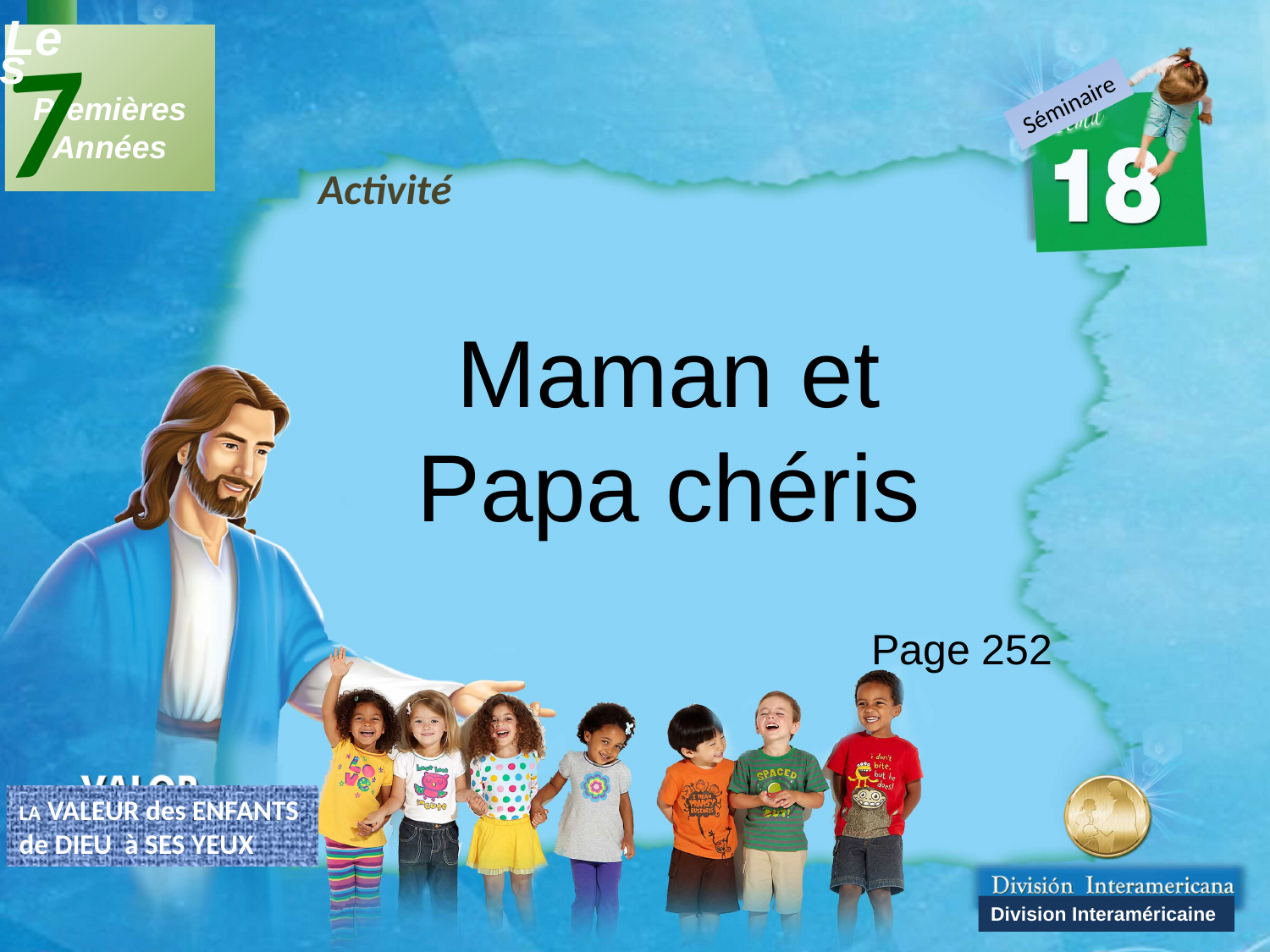

7
Les
         Premières
Années
Séminaire
Activité
Maman et Papa chéris
Page 252
LA VALEUR des ENFANTS
de DIEU  à SES YEUX
Division Interaméricaine